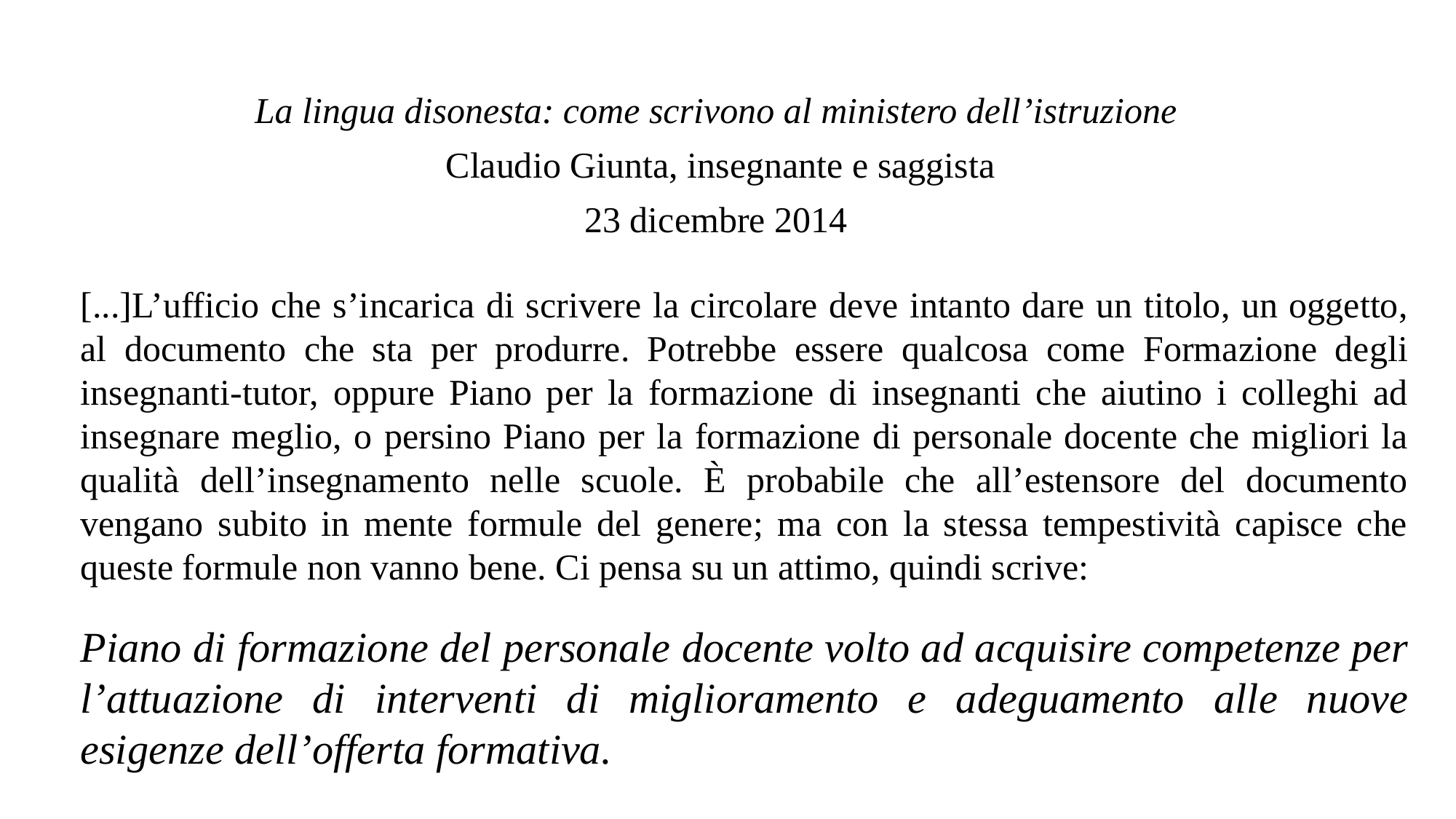

La lingua disonesta: come scrivono al ministero dell’istruzione
Claudio Giunta, insegnante e saggista
23 dicembre 2014

[...]L’ufficio che s’incarica di scrivere la circolare deve intanto dare un titolo, un oggetto, al documento che sta per produrre. Potrebbe essere qualcosa come Formazione degli insegnanti-tutor, oppure Piano per la formazione di insegnanti che aiutino i colleghi ad insegnare meglio, o persino Piano per la formazione di personale docente che migliori la qualità dell’insegnamento nelle scuole. È probabile che all’estensore del documento vengano subito in mente formule del genere; ma con la stessa tempestività capisce che queste formule non vanno bene. Ci pensa su un attimo, quindi scrive:

Piano di formazione del personale docente volto ad acquisire competenze per l’attuazione di interventi di miglioramento e adeguamento alle nuove esigenze dell’offerta formativa.